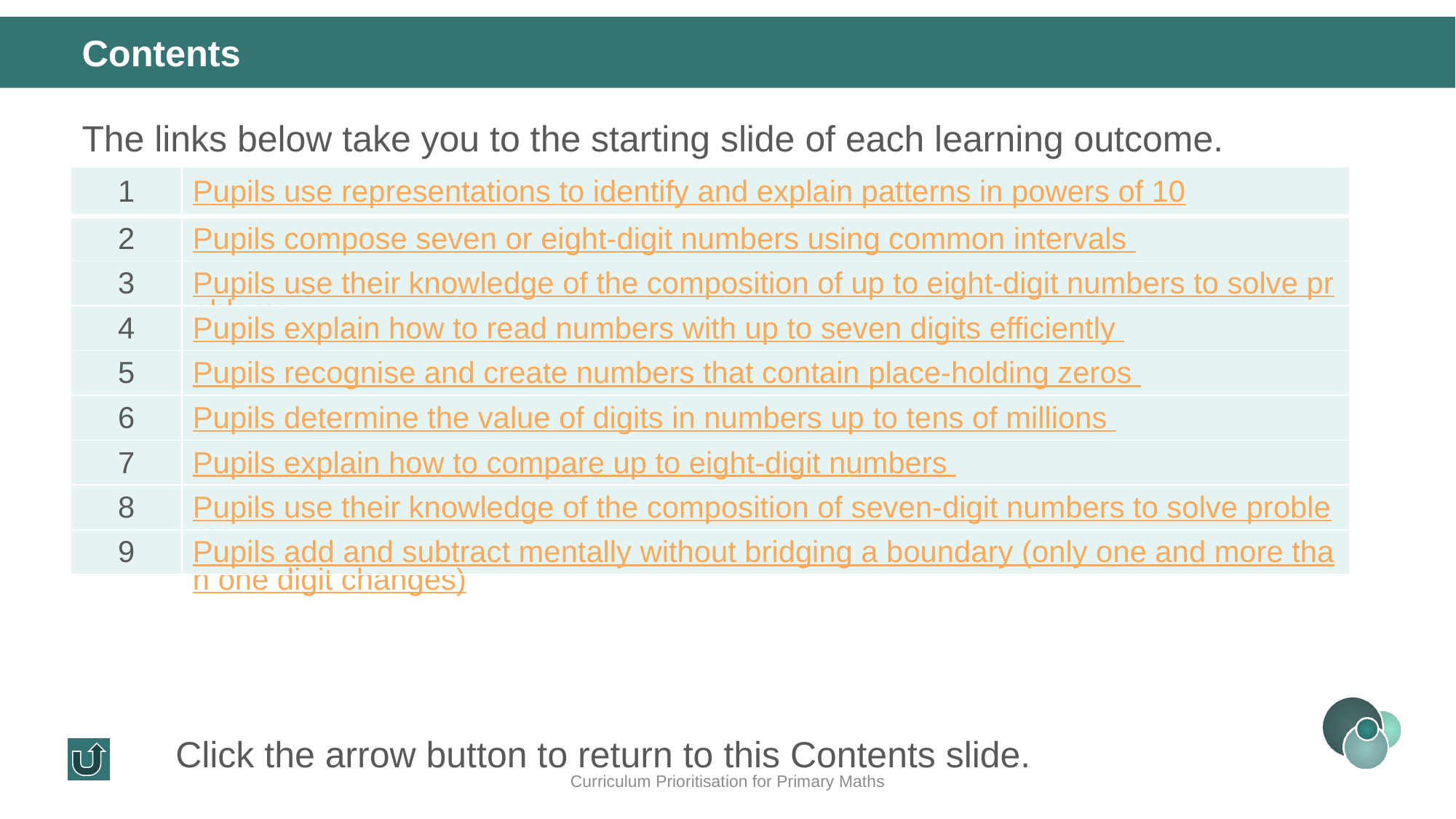

Contents
The links below take you to the starting slide of each learning outcome.
| 1 | Pupils use representations to identify and explain patterns in powers of 10 |
| --- | --- |
| 2 | Pupils compose seven or eight-digit numbers using common intervals |
| 3 | Pupils use their knowledge of the composition of up to eight-digit numbers to solve problems |
| 4 | Pupils explain how to read numbers with up to seven digits efficiently |
| 5 | Pupils recognise and create numbers that contain place-holding zeros |
| 6 | Pupils determine the value of digits in numbers up to tens of millions |
| 7 | Pupils explain how to compare up to eight-digit numbers |
| 8 | Pupils use their knowledge of the composition of seven-digit numbers to solve problems |
| 9 | Pupils add and subtract mentally without bridging a boundary (only one and more than one digit changes) |
Click the arrow button to return to this Contents slide.

Curriculum Prioritisation for Primary Maths